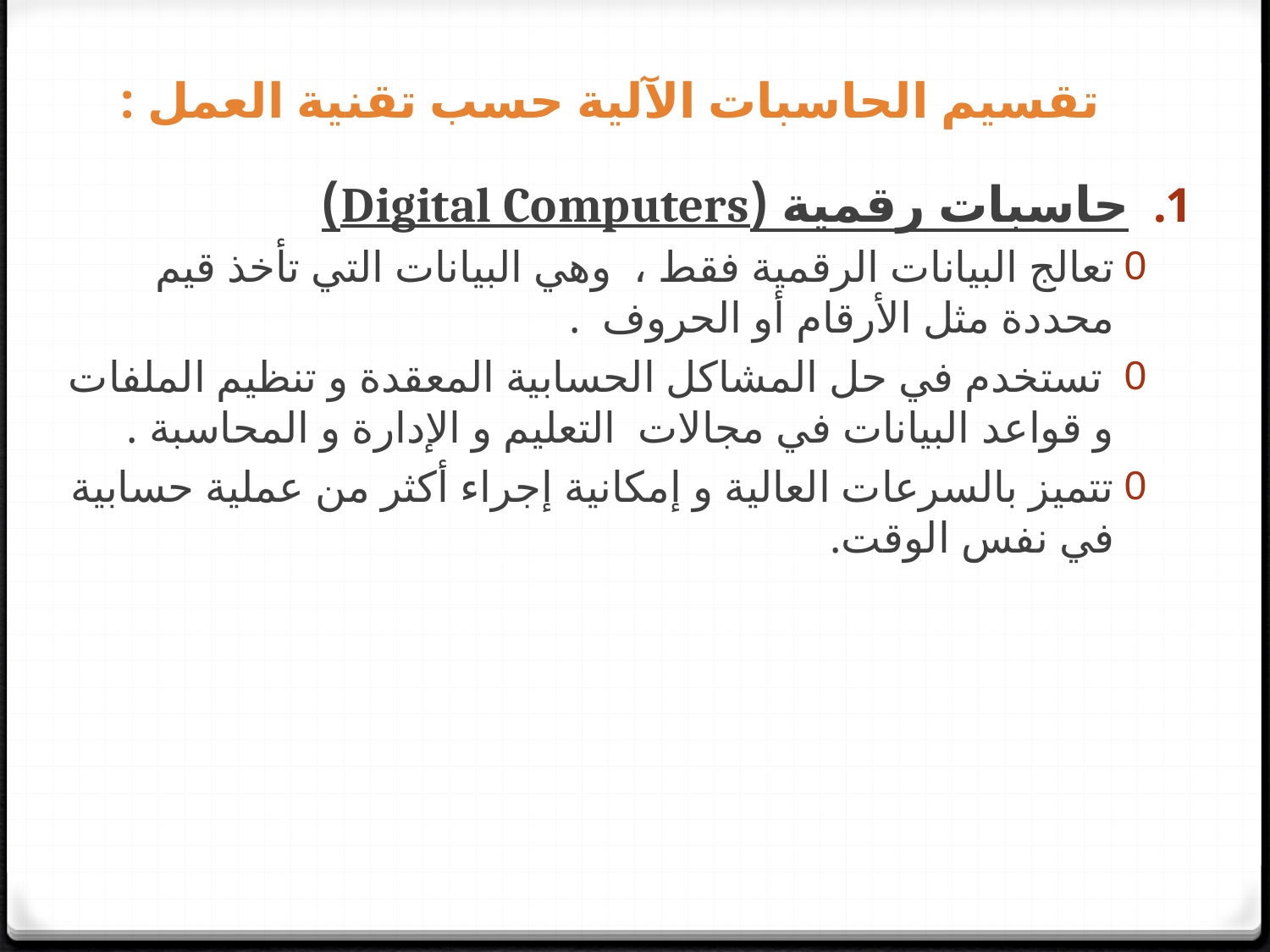

# تقسيم الحاسبات الآلية حسب تقنية العمل :
حاسبات رقمية (Digital Computers)
تعالج البيانات الرقمية فقط ،  وهي البيانات التي تأخذ قيم محددة مثل الأرقام أو الحروف  .
 تستخدم في حل المشاكل الحسابية المعقدة و تنظيم الملفات و قواعد البيانات في مجالات  التعليم و الإدارة و المحاسبة .
تتميز بالسرعات العالية و إمكانية إجراء أكثر من عملية حسابية في نفس الوقت.